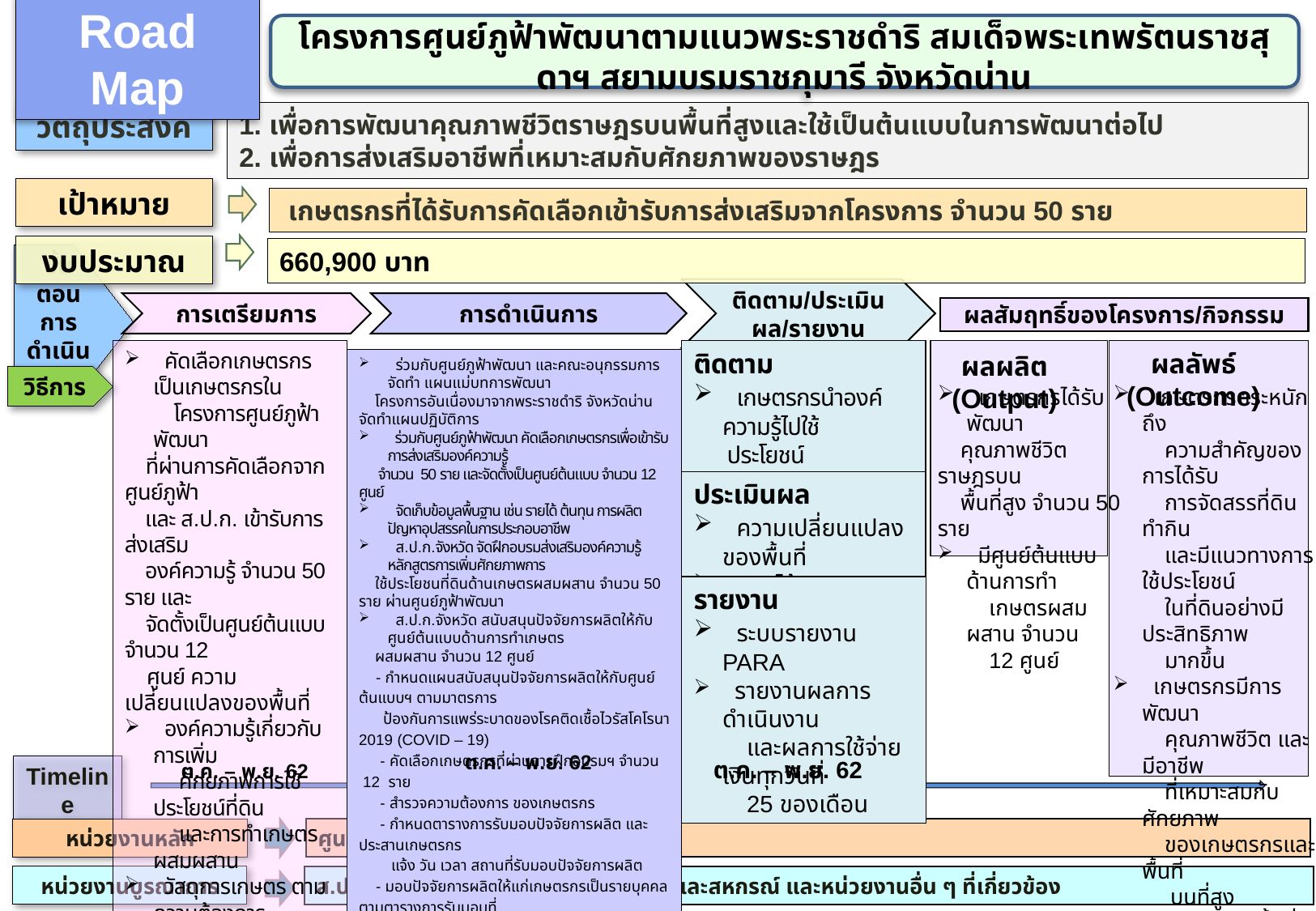

โครงการศูนย์ภูฟ้าพัฒนาตามแนวพระราชดำริ สมเด็จพระเทพรัตนราชสุดาฯ สยามบรมราชกุมารี จังหวัดน่าน

Road Map
วัตถุประสงค์
1. เพื่อการพัฒนาคุณภาพชีวิตราษฎรบนพื้นที่สูงและใช้เป็นต้นแบบในการพัฒนาต่อไป
2. เพื่อการส่งเสริมอาชีพที่เหมาะสมกับศักยภาพของราษฎร
เป้าหมาย

 เกษตรกรที่ได้รับการคัดเลือกเข้ารับการส่งเสริมจากโครงการ จำนวน 50 ราย
งบประมาณ

660,900 บาท
ขั้นตอนการดำเนินงาน
การเตรียมการ
การดำเนินการ
ติดตาม/ประเมินผล/รายงาน
ผลสัมฤทธิ์ของโครงการ/กิจกรรม
  คัดเลือกเกษตรกร เป็นเกษตรกรใน
    โครงการศูนย์ภูฟ้าพัฒนา
    ที่ผ่านการคัดเลือกจากศูนย์ภูฟ้า
    และ ส.ป.ก. เข้ารับการส่งเสริม
    องค์ความรู้ จำนวน 50 ราย และ
    จัดตั้งเป็นศูนย์ต้นแบบ จำนวน 12
    ศูนย์ ความเปลี่ยนแปลงของพื้นที่
  องค์ความรู้เกี่ยวกับการเพิ่ม
     ศักยภาพการใช้ประโยชน์ที่ดิน
     และการทำเกษตรผสมผสาน
  วัสดุการเกษตร ตามความต้องการ
     ของเกษตรกร ศูนย์ต้นแบบ เพื่อให้
     การดำเนินกิจกรรม ด้านการทำ
     เกษตรผสมผสาน เห็นผลเป็น
     รูปธรรม
ติดตาม
  เกษตรกรนำองค์ความรู้ไปใช้
      ประโยชน์
   ปัญหา อุปสรรค และข้อเสนอแนะ

ผลลัพธ์ (Outcome)

ผลผลิต (Output)
  ร่วมกับศูนย์ภูฟ้าพัฒนา และคณะอนุกรรมการจัดทำ แผนแม่บทการพัฒนา
    โครงการอันเนื่องมาจากพระราชดำริ จังหวัดน่าน จัดทำแผนปฏิบัติการ
  ร่วมกับศูนย์ภูฟ้าพัฒนา คัดเลือกเกษตรกรเพื่อเข้ารับการส่งเสริมองค์ความรู้
      จำนวน  50 ราย และจัดตั้งเป็นศูนย์ต้นแบบ จำนวน 12 ศูนย์
  จัดเก็บข้อมูลพื้นฐาน เช่น รายได้ ต้นทุน การผลิต ปัญหาอุปสรรคในการประกอบอาชีพ
  ส.ป.ก.จังหวัด จัดฝึกอบรมส่งเสริมองค์ความรู้หลักสูตรการเพิ่มศักยภาพการ
    ใช้ประโยชนที่ดินด้านเกษตรผสมผสาน จำนวน 50 ราย ผ่านศูนย์ภูฟ้าพัฒนา
  ส.ป.ก.จังหวัด สนับสนุนปัจจัยการผลิตให้กับศูนย์ต้นแบบด้านการทำเกษตร
    ผสมผสาน จำนวน 12 ศูนย์
    - กำหนดแผนสนับสนุนปัจจัยการผลิตให้กับศูนย์ต้นแบบฯ ตามมาตรการ
      ป้องกันการแพร่ระบาดของโรคติดเชื้อไวรัสโคโรนา 2019 (COVID – 19)
     - คัดเลือกเกษตรกรที่ผ่านการฝึกอบรมฯ จำนวน 12  ราย
     - สำรวจความต้องการ ของเกษตรกร
     - กำหนดตารางการรับมอบปัจจัยการผลิต และประสานเกษตรกร
        แจ้ง วัน เวลา สถานที่รับมอบปัจจัยการผลิต
    - มอบปัจจัยการผลิตให้แก่เกษตรกรเป็นรายบุคคลตามตารางการรับมอบที่
      กำหนด โดยนำปัจจัยการผลิตมอบให้กับเกษตรกร ณ ที่อยู่อาศัย/แปลงเกษตร
    - ดำเนินการอื่นๆ ที่เหมาะสม
วิธีการ
  เกษตรกรได้รับพัฒนา
    คุณภาพชีวิตราษฎรบน
    พื้นที่สูง จำนวน 50 ราย
  มีศูนย์ต้นแบบด้านการทำ
    เกษตรผสมผสาน จำนวน
    12 ศูนย์
  เกษตรกรตระหนักถึง
    ความสำคัญของการได้รับ
    การจัดสรรที่ดินทำกิน
    และมีแนวทางการใช้ประโยชน์
    ในที่ดินอย่างมีประสิทธิภาพ
    มากขึ้น
  เกษตรกรมีการพัฒนา
    คุณภาพชีวิต และมีอาชีพ
    ที่เหมาะสมกับศักยภาพ
    ของเกษตรกรและพื้นที่
     บนที่สูง
  เกษตรกรในพื้นที่ทรงงาน
    และพื้นที่ใกล้เคียงโครงการ
    มีต้นแบบในด้านการทำเกษตร
    ผสมผสาน
ประเมินผล
  ความเปลี่ยนแปลงของพื้นที่
   รายได้ before/after
รายงาน
  ระบบรายงาน PARA
  รายงานผลการดำเนินงาน
    และผลการใช้จ่ายเงินทุกวันที่
    25 ของเดือน
ต.ค. – พ.ย. 62
ต.ค. – พ.ย. 62
ต.ค. – พ.ย. 62
Timeline

หน่วยงานหลัก
ศูนย์ภูฟ้าพัฒนา

หน่วยงานบูรณาการ
ส.ป.ก. /หน่วยงานสังกัดกระทรวงเกษตรและสหกรณ์ และหน่วยงานอื่น ๆ ที่เกี่ยวข้อง